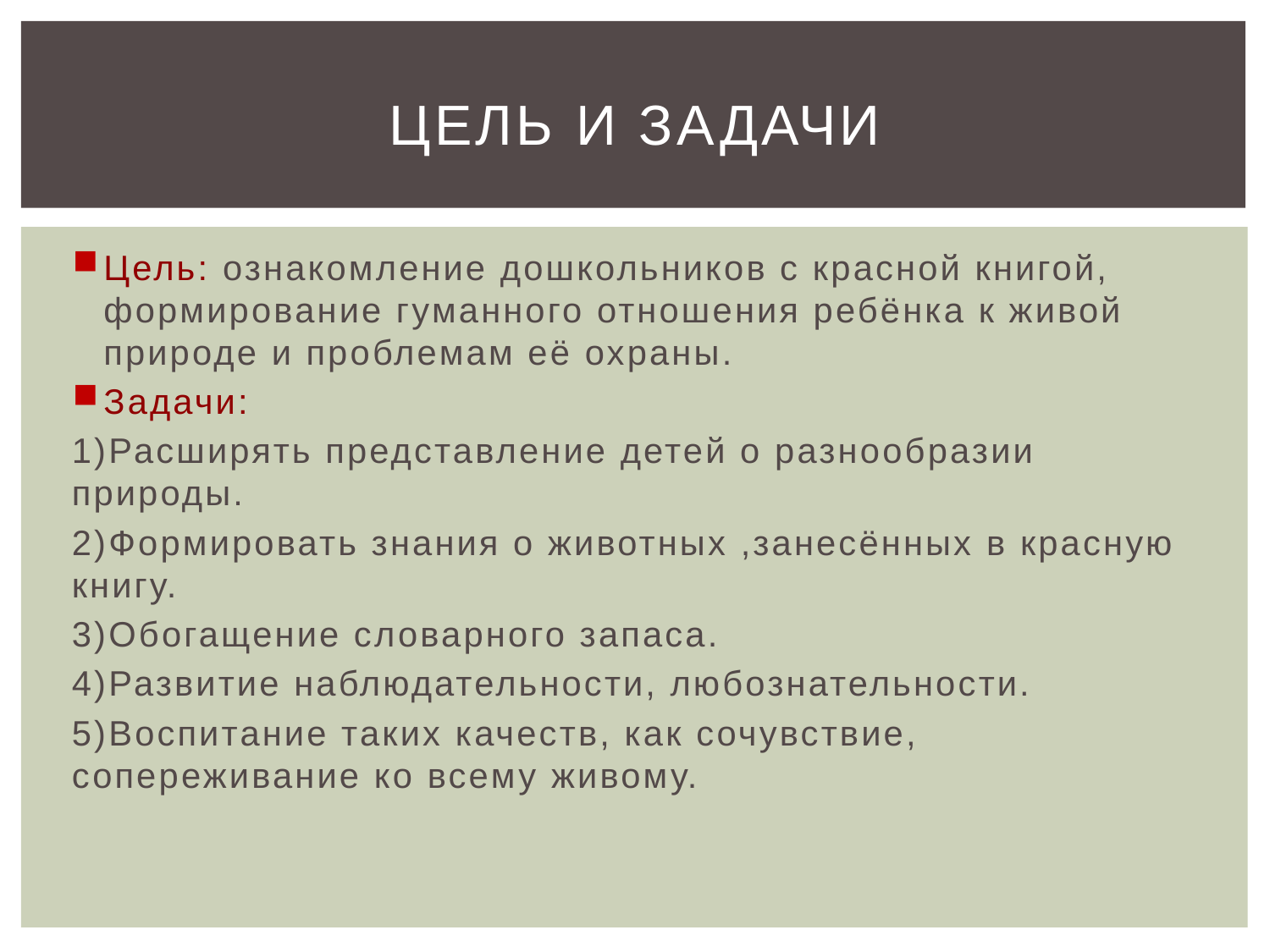

# Цель и задачи
Цель: ознакомление дошкольников с красной книгой, формирование гуманного отношения ребёнка к живой природе и проблемам её охраны.
Задачи:
1)Расширять представление детей о разнообразии природы.
2)Формировать знания о животных ,занесённых в красную книгу.
3)Обогащение словарного запаса.
4)Развитие наблюдательности, любознательности.
5)Воспитание таких качеств, как сочувствие, сопереживание ко всему живому.